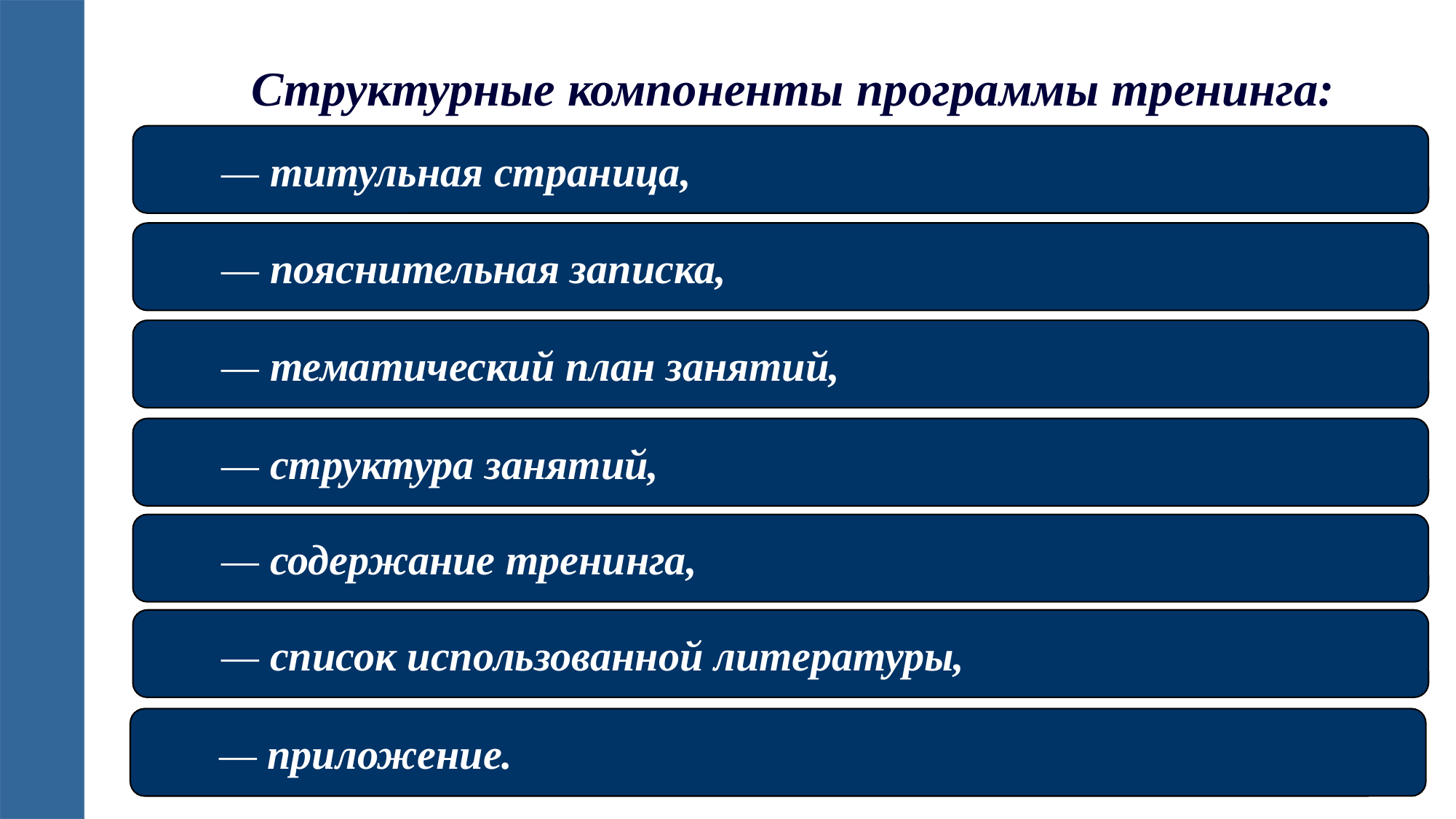

Структурные компоненты программы тренинга:
       — титульная страница,
       — пояснительная записка,
       — тематический план занятий,
       — структура занятий,
       — содержание тренинга,
       — список использованной литературы,
       — приложение.